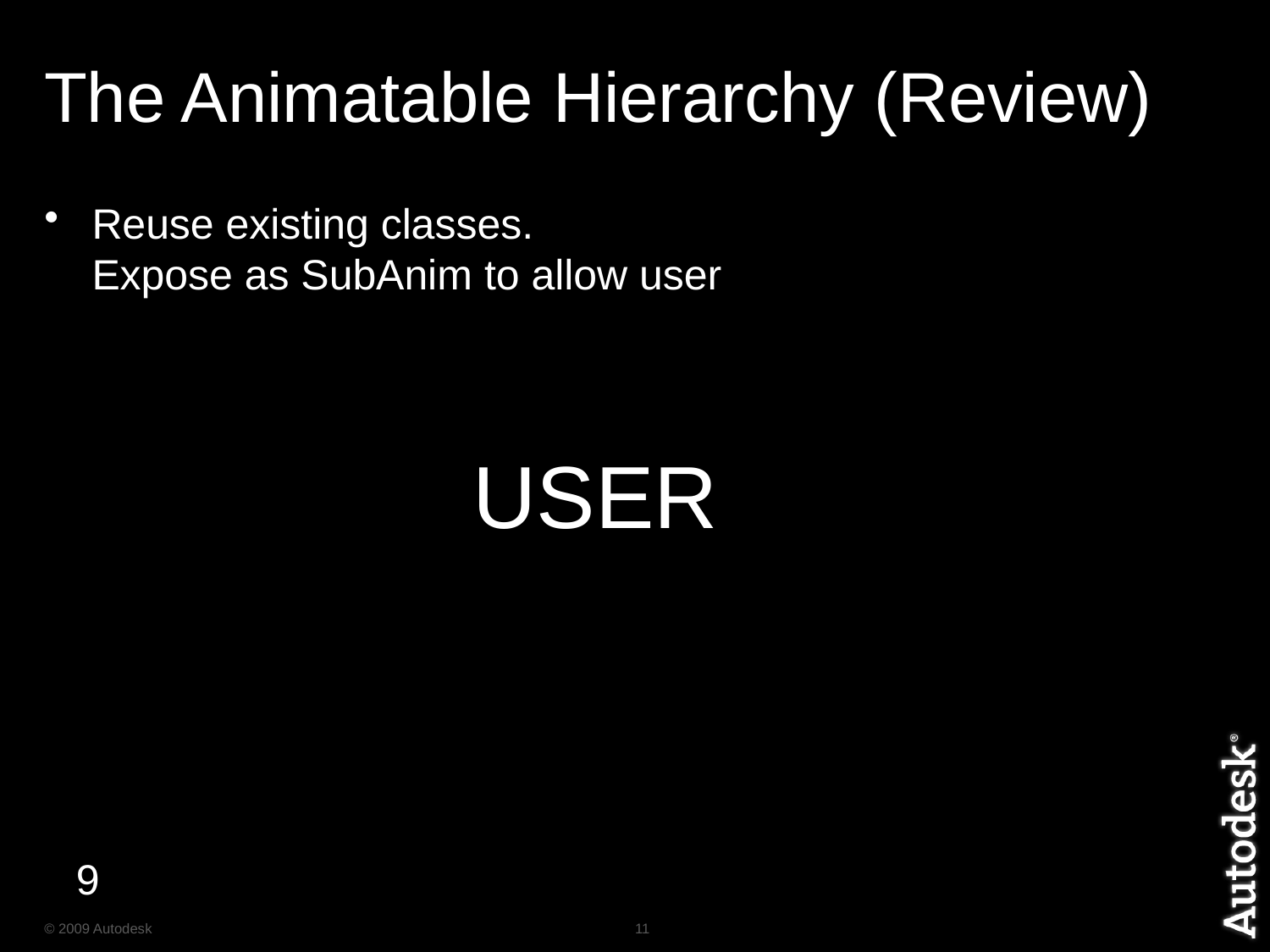

# The Animatable Hierarchy (Review)
Reuse existing classes.
Expose as SubAnim to allow user

		USER
9